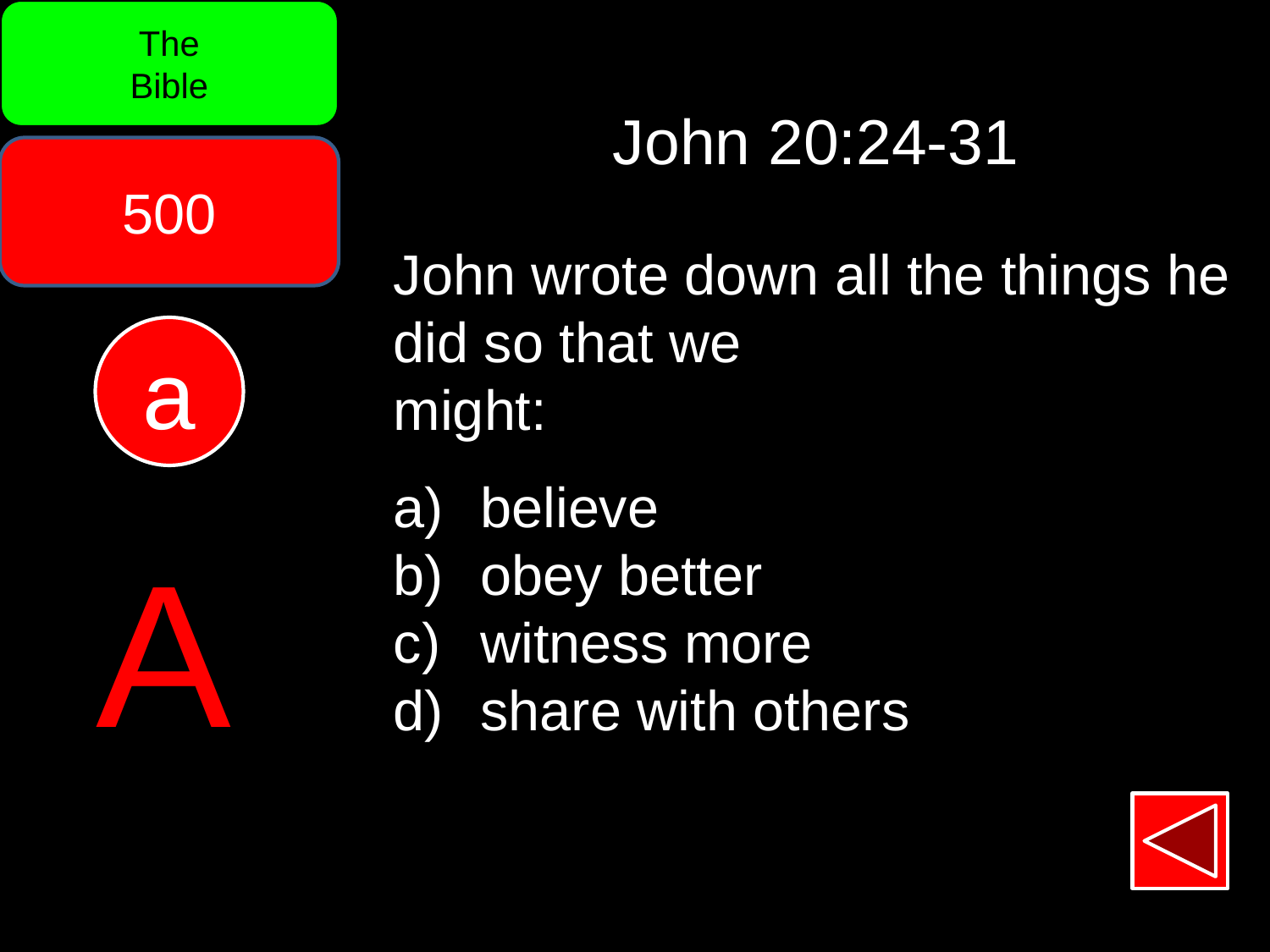

The
Bible
John 20:24-31
500
John wrote down all the things he did so that we
might:

 believe
 obey better
 witness more
 share with others
a
A